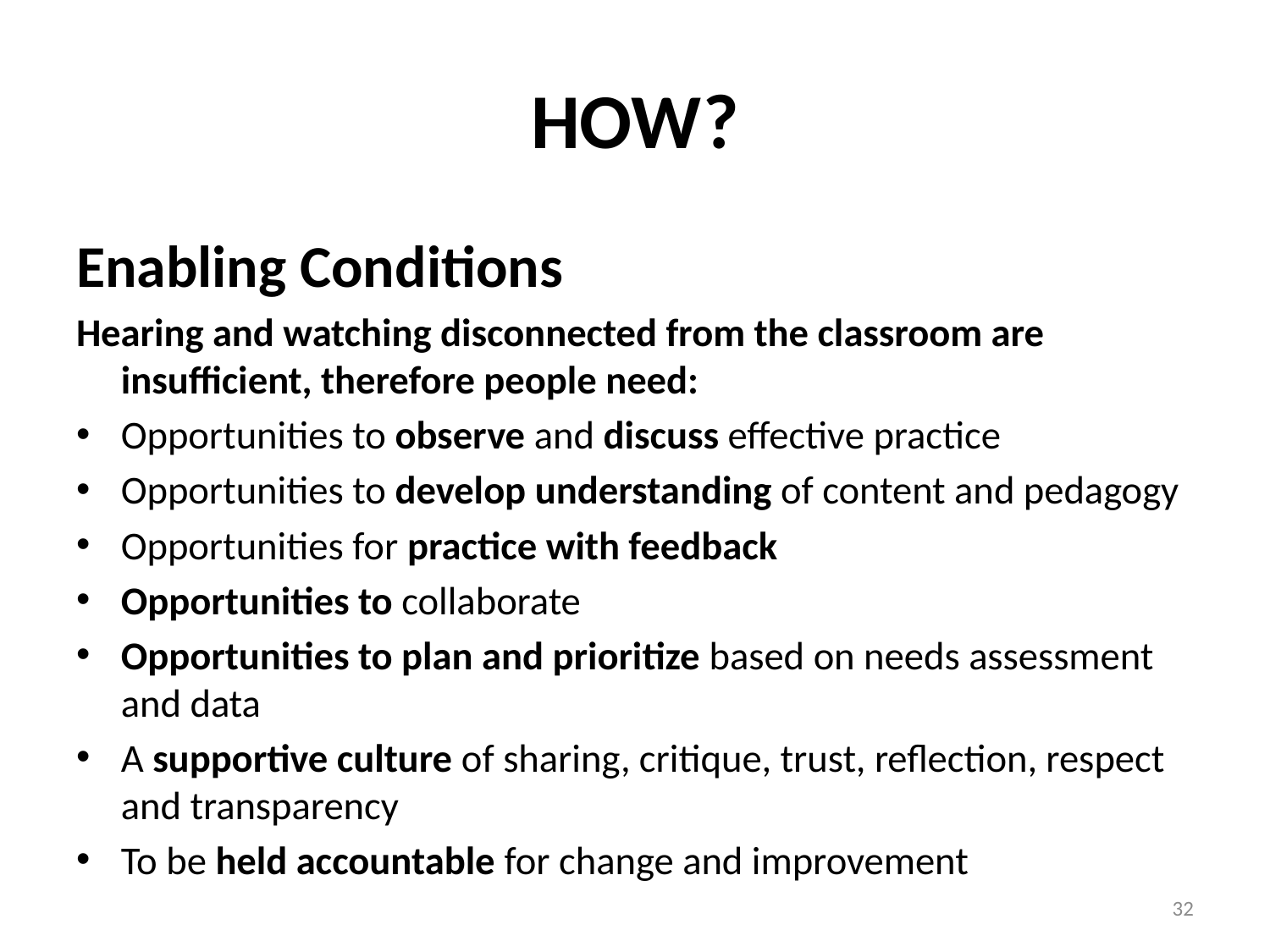

# HOW?
Enabling Conditions
Hearing and watching disconnected from the classroom are insufficient, therefore people need:
Opportunities to observe and discuss effective practice
Opportunities to develop understanding of content and pedagogy
Opportunities for practice with feedback
Opportunities to collaborate
Opportunities to plan and prioritize based on needs assessment and data
A supportive culture of sharing, critique, trust, reflection, respect and transparency
To be held accountable for change and improvement

32